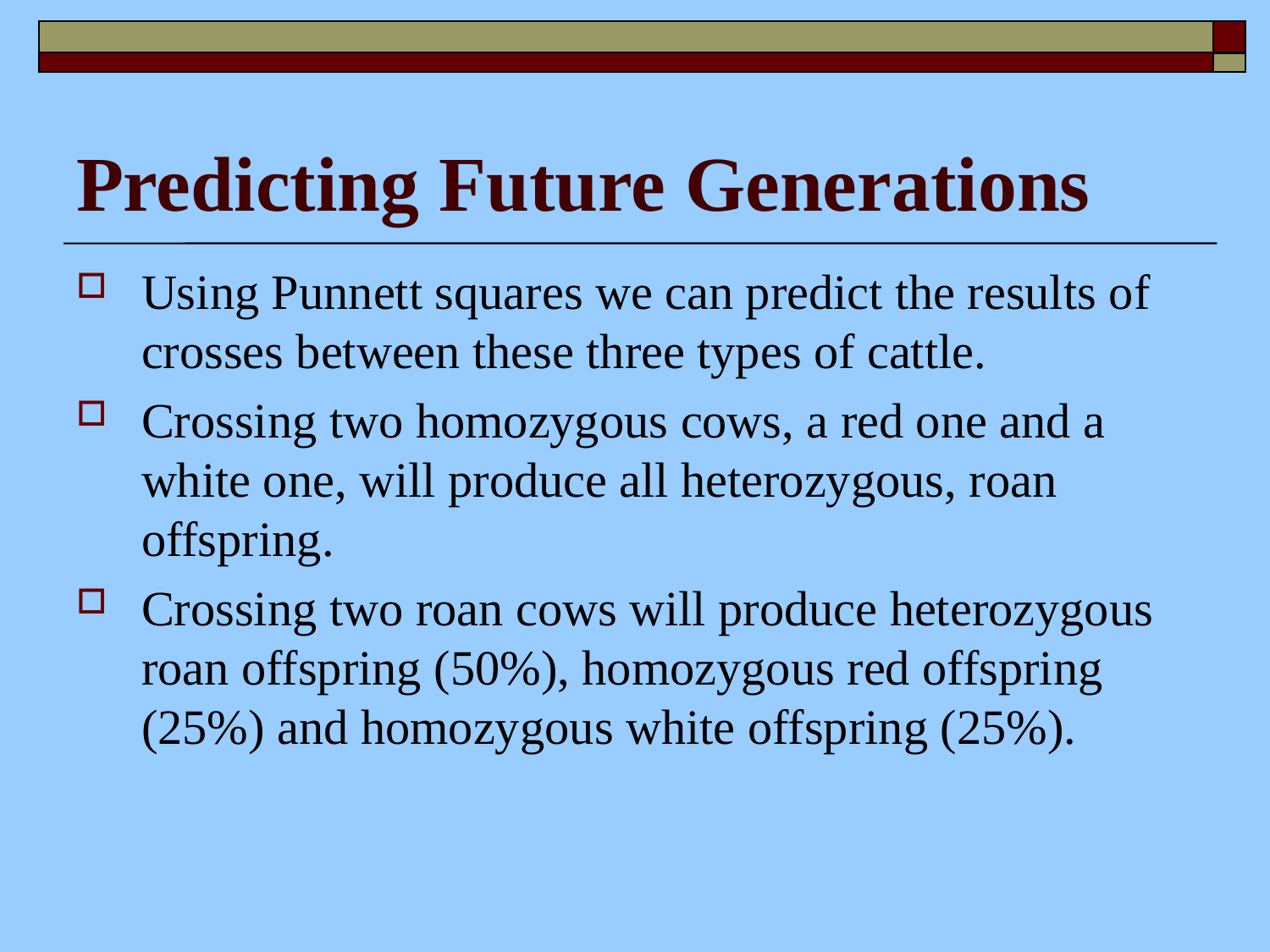

# Predicting Future Generations
Using Punnett squares we can predict the results of crosses between these three types of cattle.
Crossing two homozygous cows, a red one and a white one, will produce all heterozygous, roan offspring.
Crossing two roan cows will produce heterozygous roan offspring (50%), homozygous red offspring (25%) and homozygous white offspring (25%).